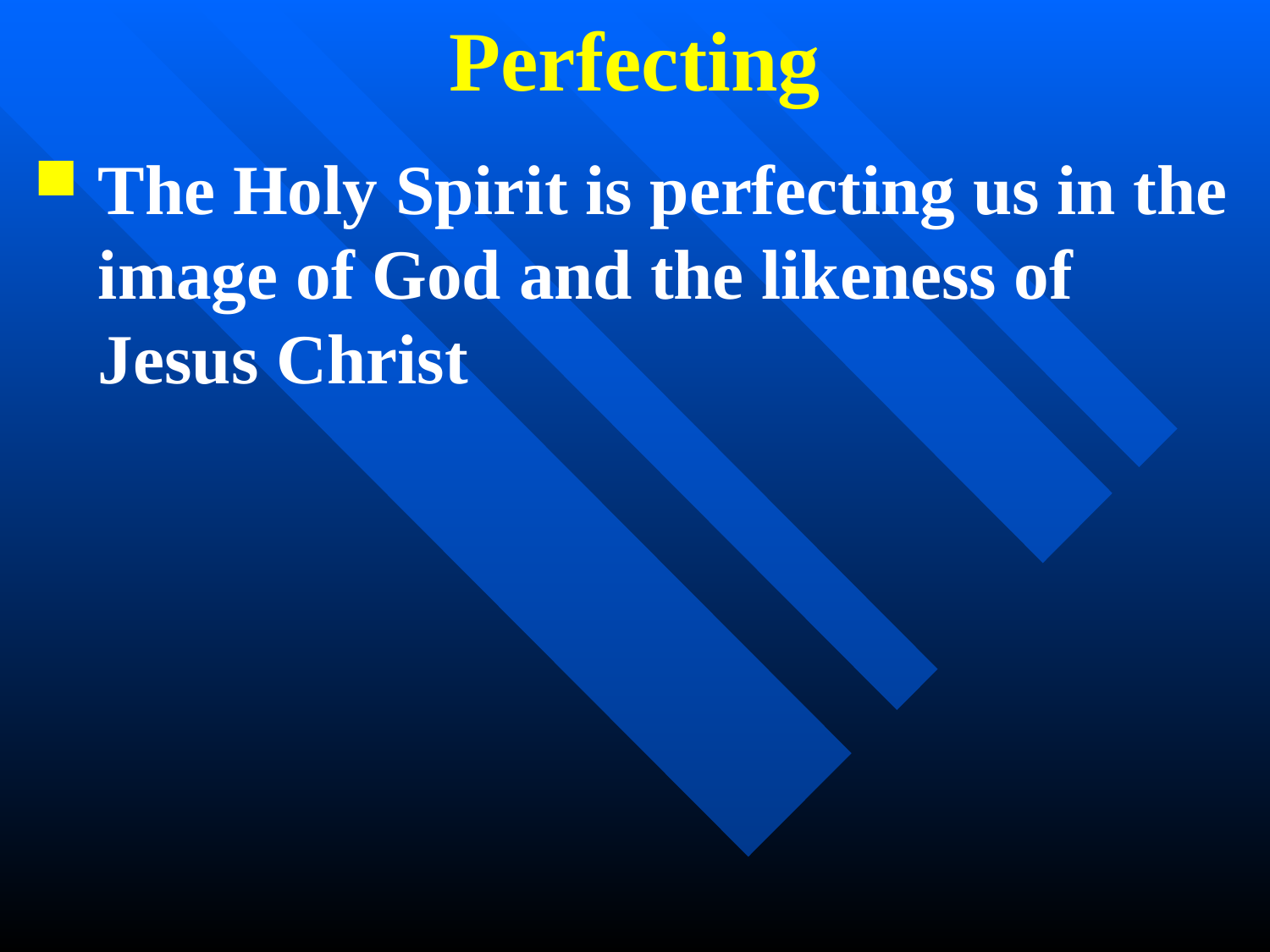

Perfecting
The Holy Spirit is perfecting us in the image of God and the likeness of Jesus Christ